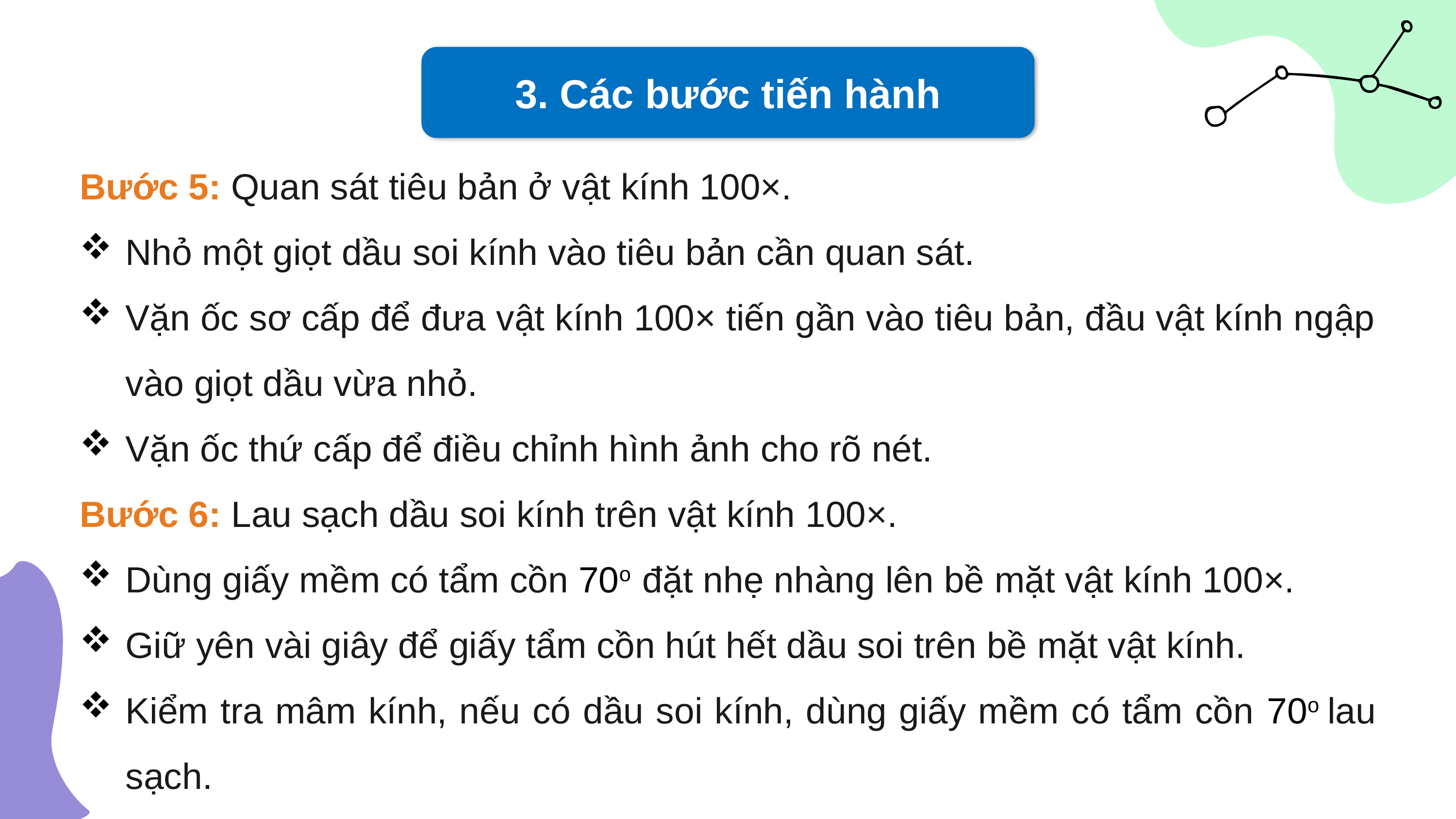

3. Các bước tiến hành
Bước 5: Quan sát tiêu bản ở vật kính 100×.
Nhỏ một giọt dầu soi kính vào tiêu bản cần quan sát.
Vặn ốc sơ cấp để đưa vật kính 100× tiến gần vào tiêu bản, đầu vật kính ngập vào giọt dầu vừa nhỏ.
Vặn ốc thứ cấp để điều chỉnh hình ảnh cho rõ nét.
Bước 6: Lau sạch dầu soi kính trên vật kính 100×.
Dùng giấy mềm có tẩm cồn 70o  đặt nhẹ nhàng lên bề mặt vật kính 100×.
Giữ yên vài giây để giấy tẩm cồn hút hết dầu soi trên bề mặt vật kính.
Kiểm tra mâm kính, nếu có dầu soi kính, dùng giấy mềm có tẩm cồn 70o lau sạch.